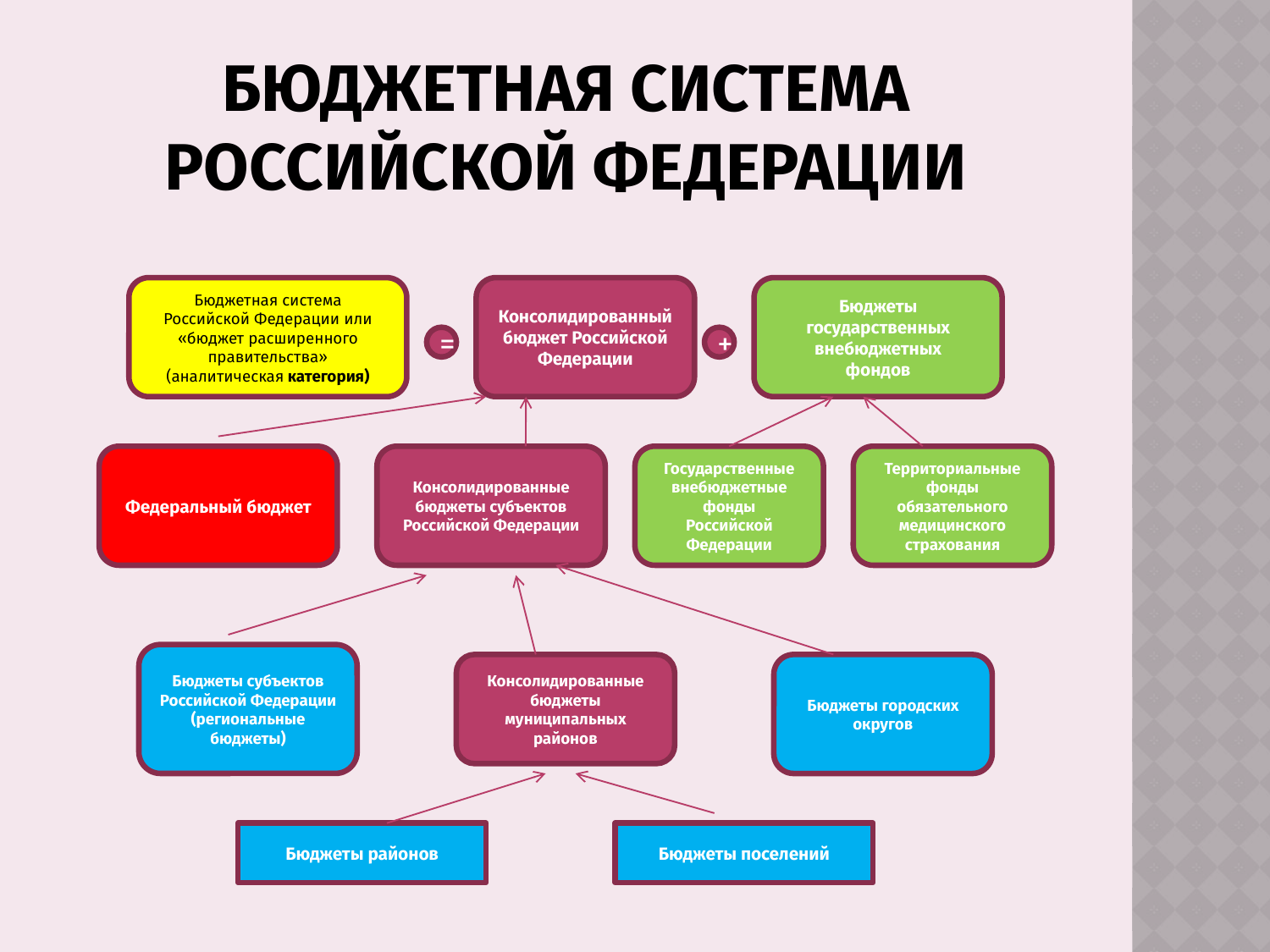

# Бюджетная система Российской Федерации

Бюджетная система
Российской Федерации или
«бюджет расширенного
правительства»
(аналитическая категория)
Консолидированный
бюджет Российской
Федерации
Бюджеты
государственных
внебюджетных
фондов
=
+
Федеральный бюджет
Консолидированные
бюджеты субъектов
Российской Федерации
Государственные
внебюджетные
фонды
Российской
Федерации
Территориальные
фонды
обязательного
медицинского
страхования
Бюджеты субъектов
Российской Федерации
(региональные бюджеты)
Консолидированные
бюджеты
муниципальных
районов
Бюджеты городских
округов
Бюджеты районов
Бюджеты поселений